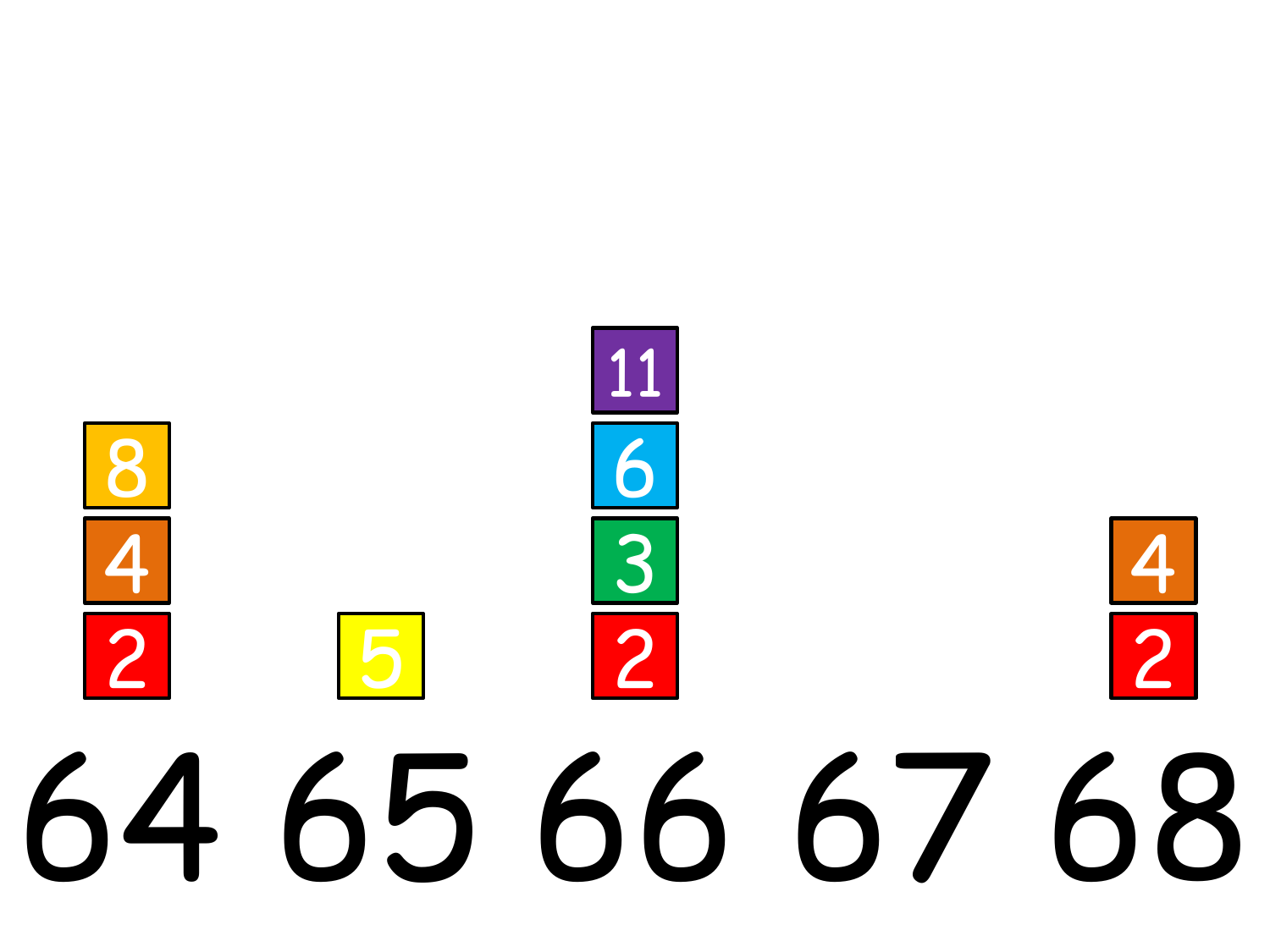

11
6
3
2
8
4
2
4
2
5
 64 65 66 67 68